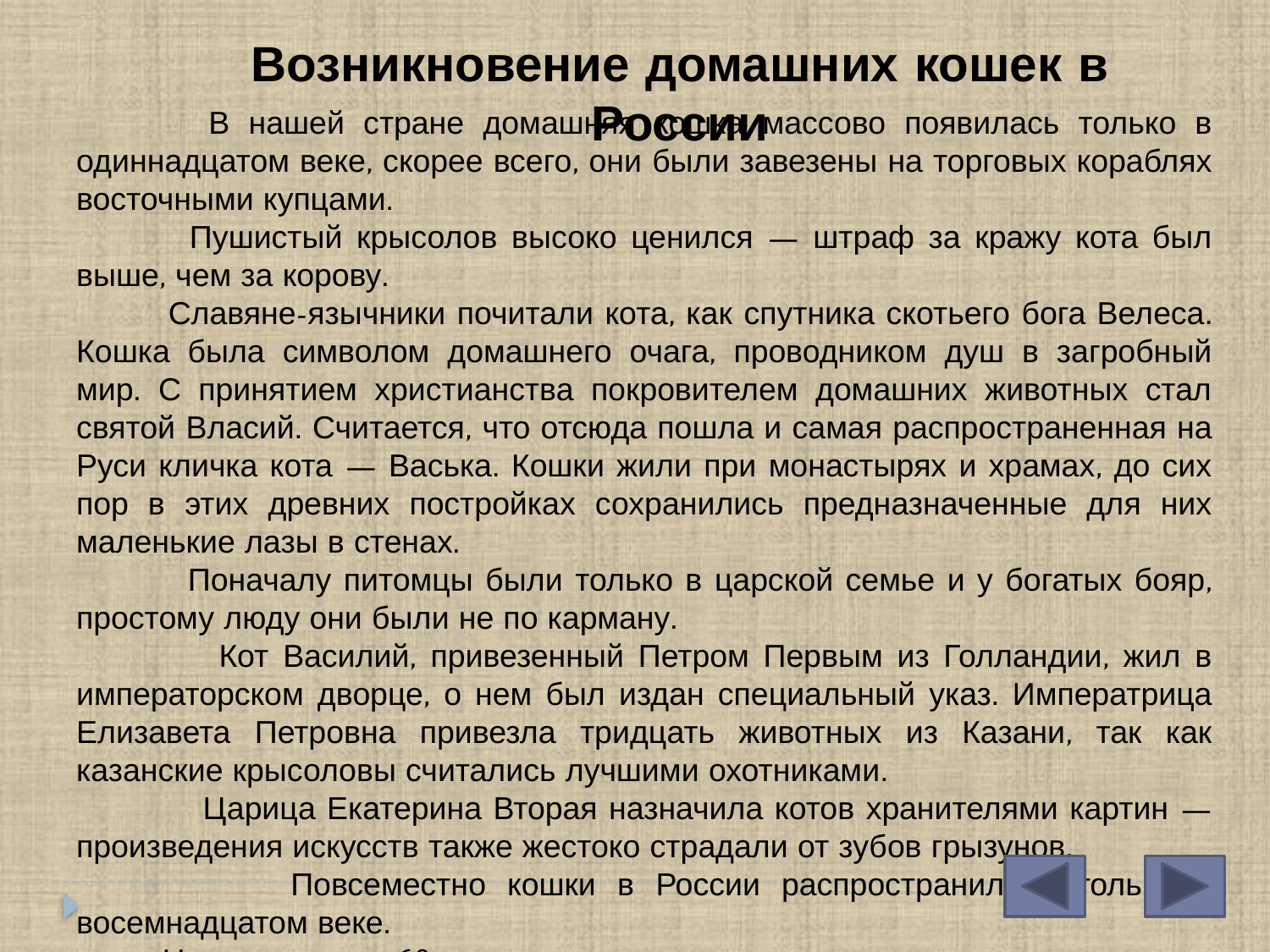

Возникновение домашних кошек в России
       В нашей стране домашняя кошка массово появилась только в одиннадцатом веке, скорее всего, они были завезены на торговых кораблях восточными купцами.
        Пушистый крысолов высоко ценился — штраф за кражу кота был выше, чем за корову.
        Славяне-язычники почитали кота, как спутника скотьего бога Велеса. Кошка была символом домашнего очага, проводником душ в загробный мир. С принятием христианства покровителем домашних животных стал святой Власий. Считается, что отсюда пошла и самая распространенная на Руси кличка кота — Васька. Кошки жили при монастырях и храмах, до сих пор в этих древних постройках сохранились предназначенные для них маленькие лазы в стенах.
         Поначалу питомцы были только в царской семье и у богатых бояр, простому люду они были не по карману.
          Кот Василий, привезенный Петром Первым из Голландии, жил в императорском дворце, о нем был издан специальный указ. Императрица Елизавета Петровна привезла тридцать животных из Казани, так как казанские крысоловы считались лучшими охотниками.
           Царица Екатерина Вторая назначила котов хранителями картин — произведения искусств также жестоко страдали от зубов грызунов.
          Повсеместно кошки в России распространились только в восемнадцатом веке.
         На свете около 60 разных пород кошек.